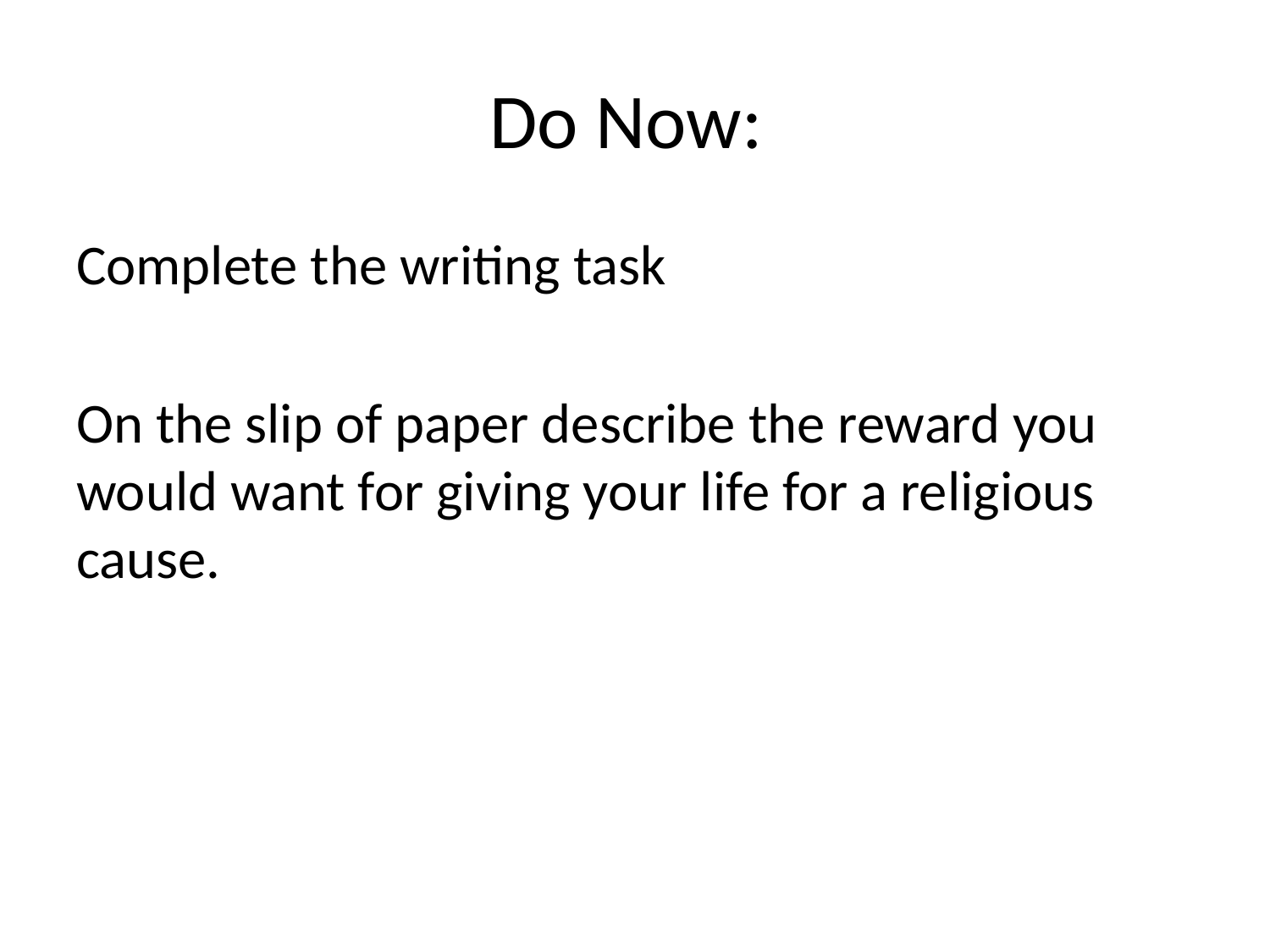

# Do Now:
Complete the writing task

On the slip of paper describe the reward you would want for giving your life for a religious cause.